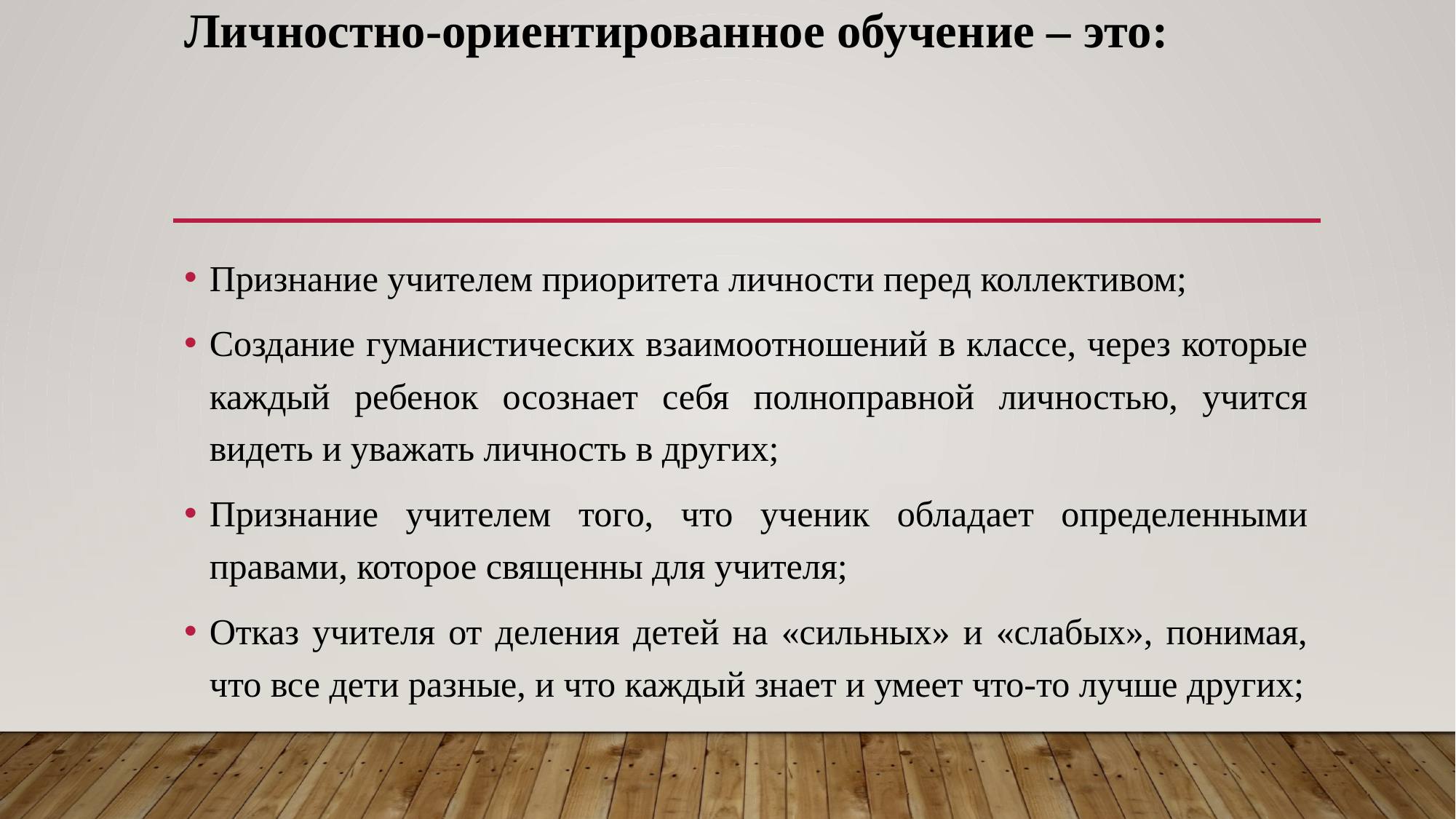

# Личностно-ориентированное обучение – это:
Признание учителем приоритета личности перед коллективом;
Создание гуманистических взаимоотношений в классе, через которые каждый ребенок осознает себя полноправной личностью, учится видеть и уважать личность в других;
Признание учителем того, что ученик обладает определенными правами, которое священны для учителя;
Отказ учителя от деления детей на «сильных» и «слабых», понимая, что все дети разные, и что каждый знает и умеет что-то лучше других;